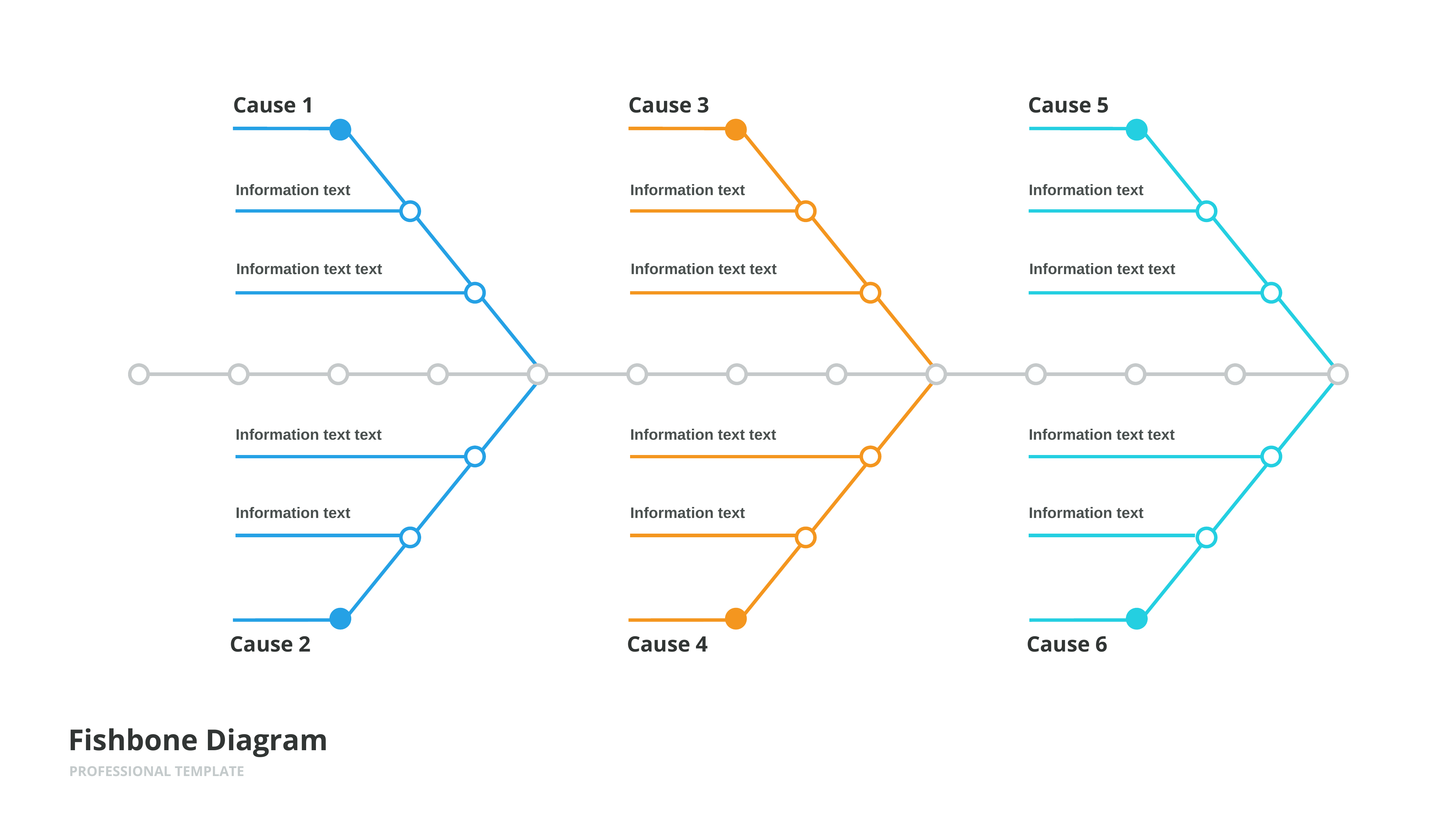

Cause 1
Cause 3
Cause 5

Information text
Information text text
Information text text
Information text
Information text
Information text text
Information text text
Information text
Information text
Information text text
Information text text
Information text

Cause 2
Cause 6
Cause 4